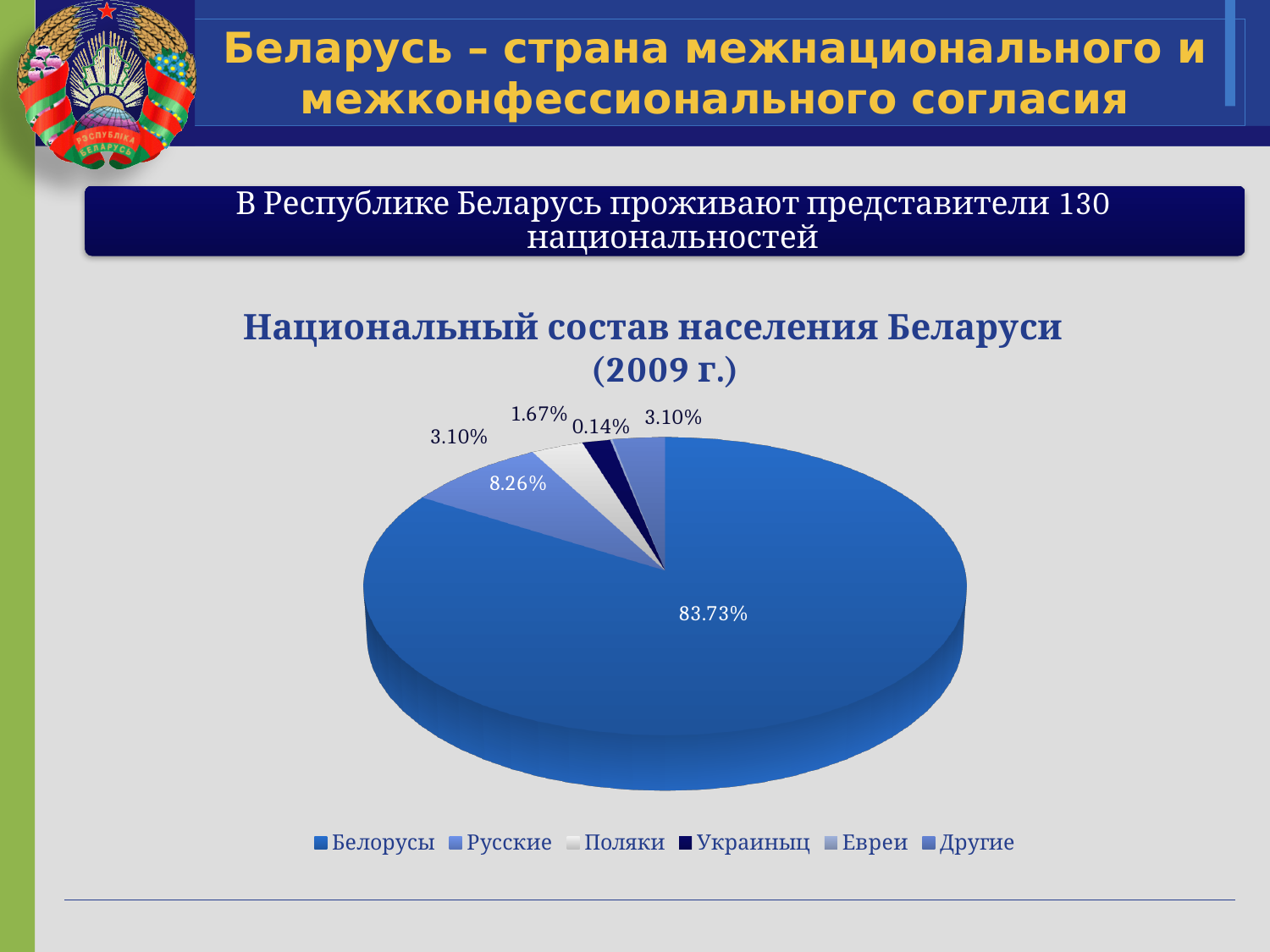

# Беларусь – страна межнационального и межконфессионального согласия

В Республике Беларусь проживают представители 130 национальностей

[unsupported chart]